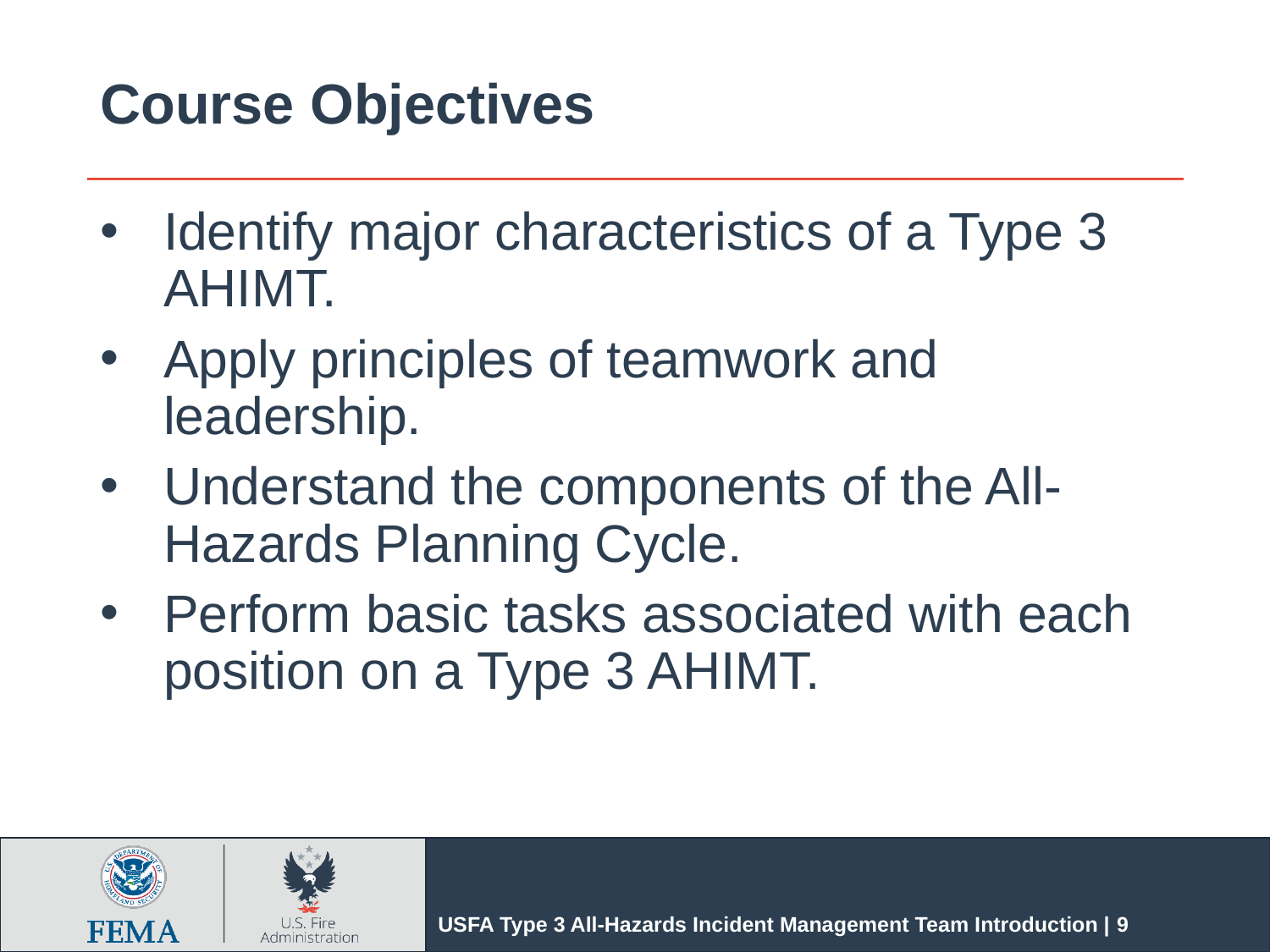

# Course Objectives
Identify major characteristics of a Type 3 AHIMT.
Apply principles of teamwork and leadership.
Understand the components of the All-Hazards Planning Cycle.
Perform basic tasks associated with each position on a Type 3 AHIMT.
USFA Type 3 All-Hazards Incident Management Team Introduction | 9